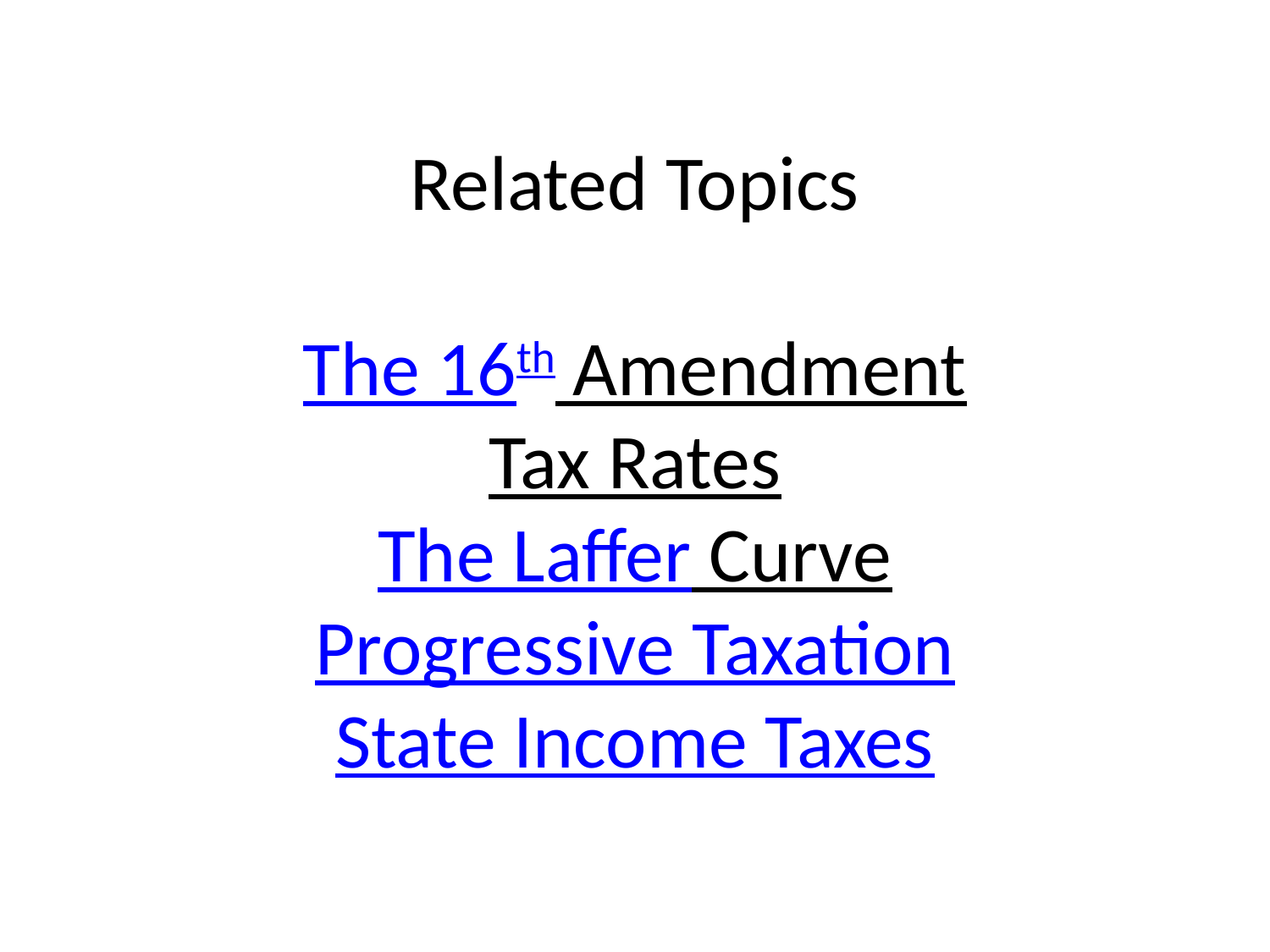

# Related Topics The 16th Amendment Tax Rates The Laffer Curve Progressive Taxation State Income Taxes